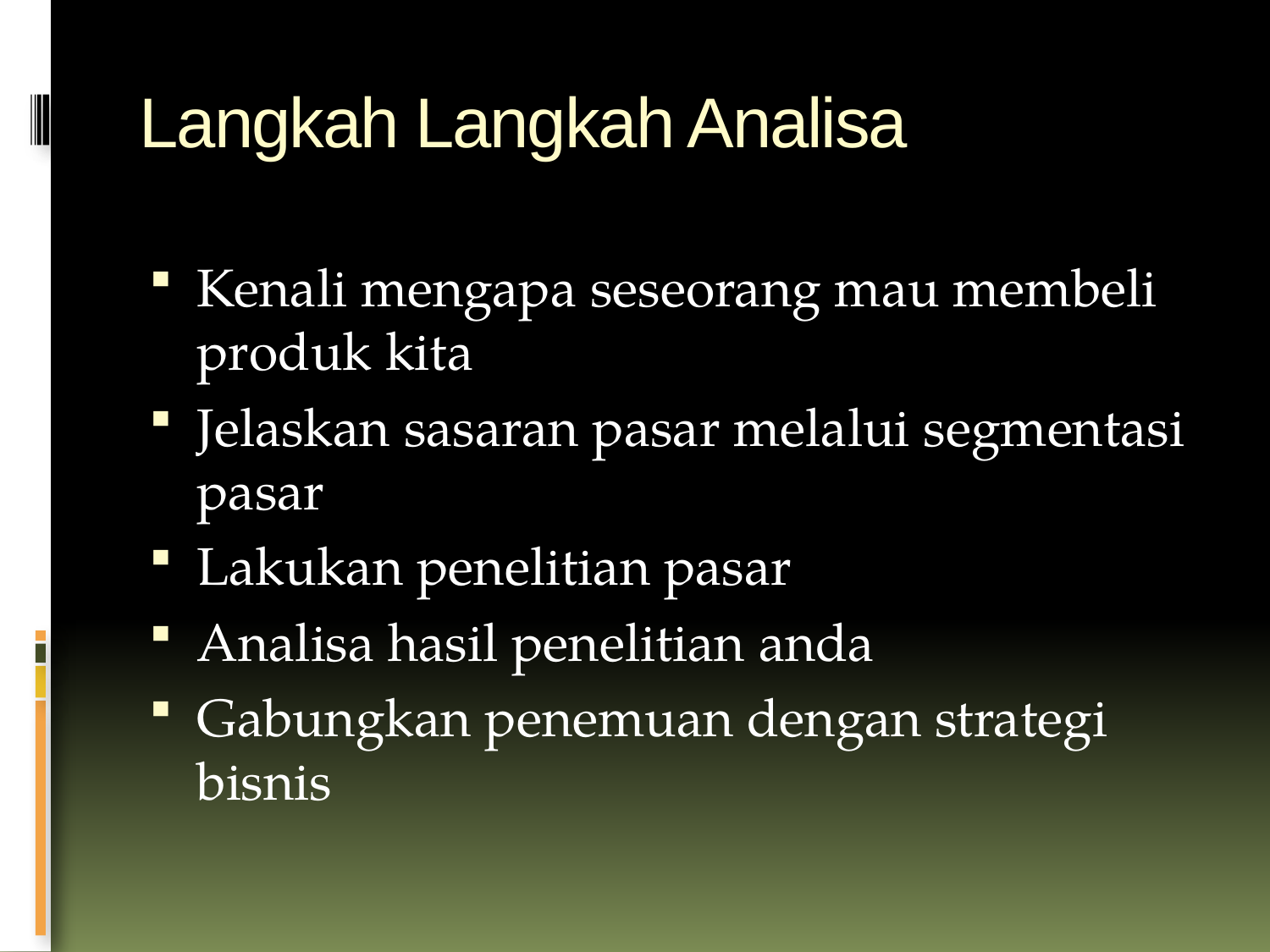

# Langkah Langkah Analisa
Kenali mengapa seseorang mau membeli produk kita
Jelaskan sasaran pasar melalui segmentasi pasar
Lakukan penelitian pasar
Analisa hasil penelitian anda
Gabungkan penemuan dengan strategi bisnis